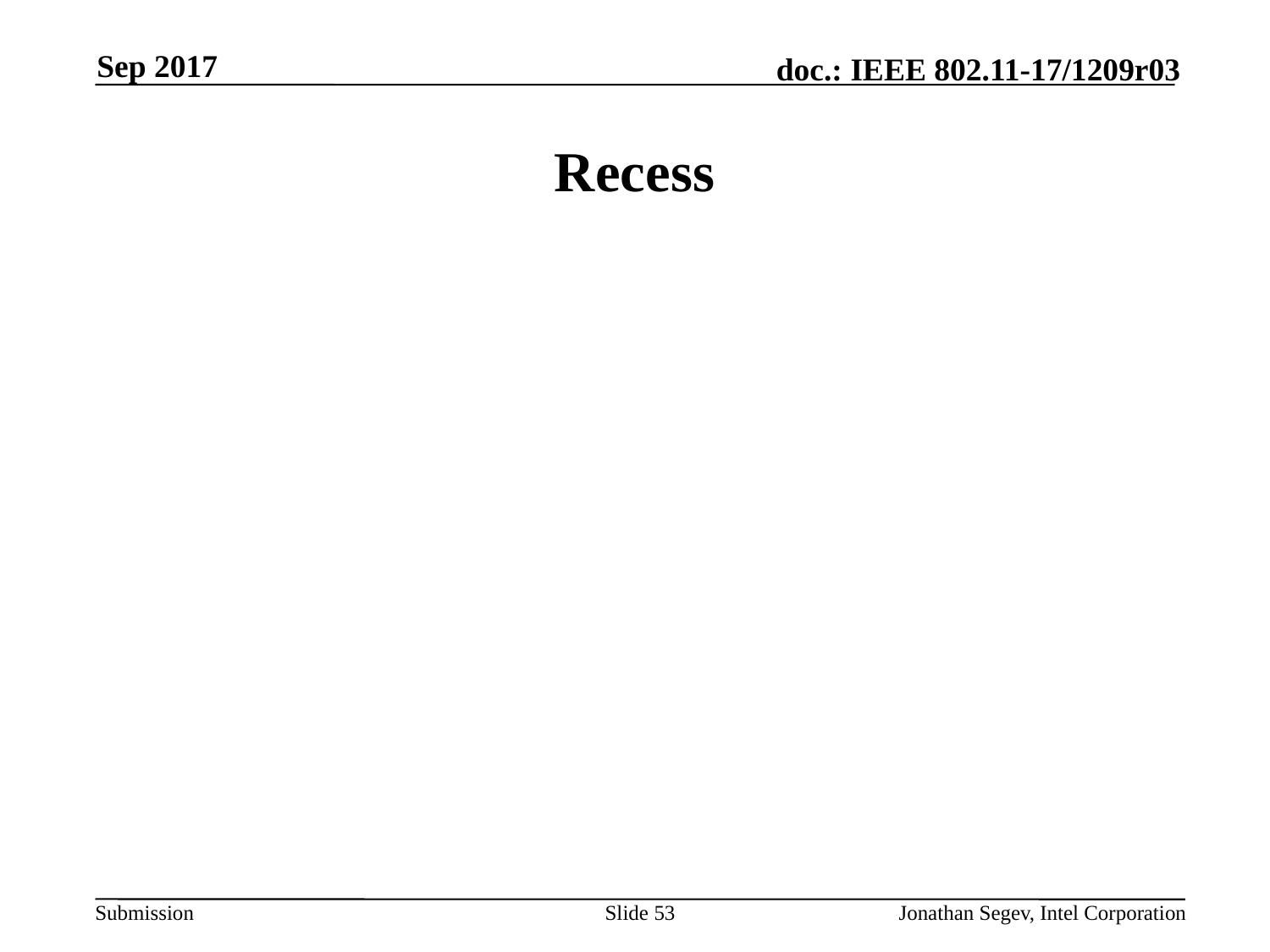

Sep 2017
# Recess

Slide 53
Jonathan Segev, Intel Corporation